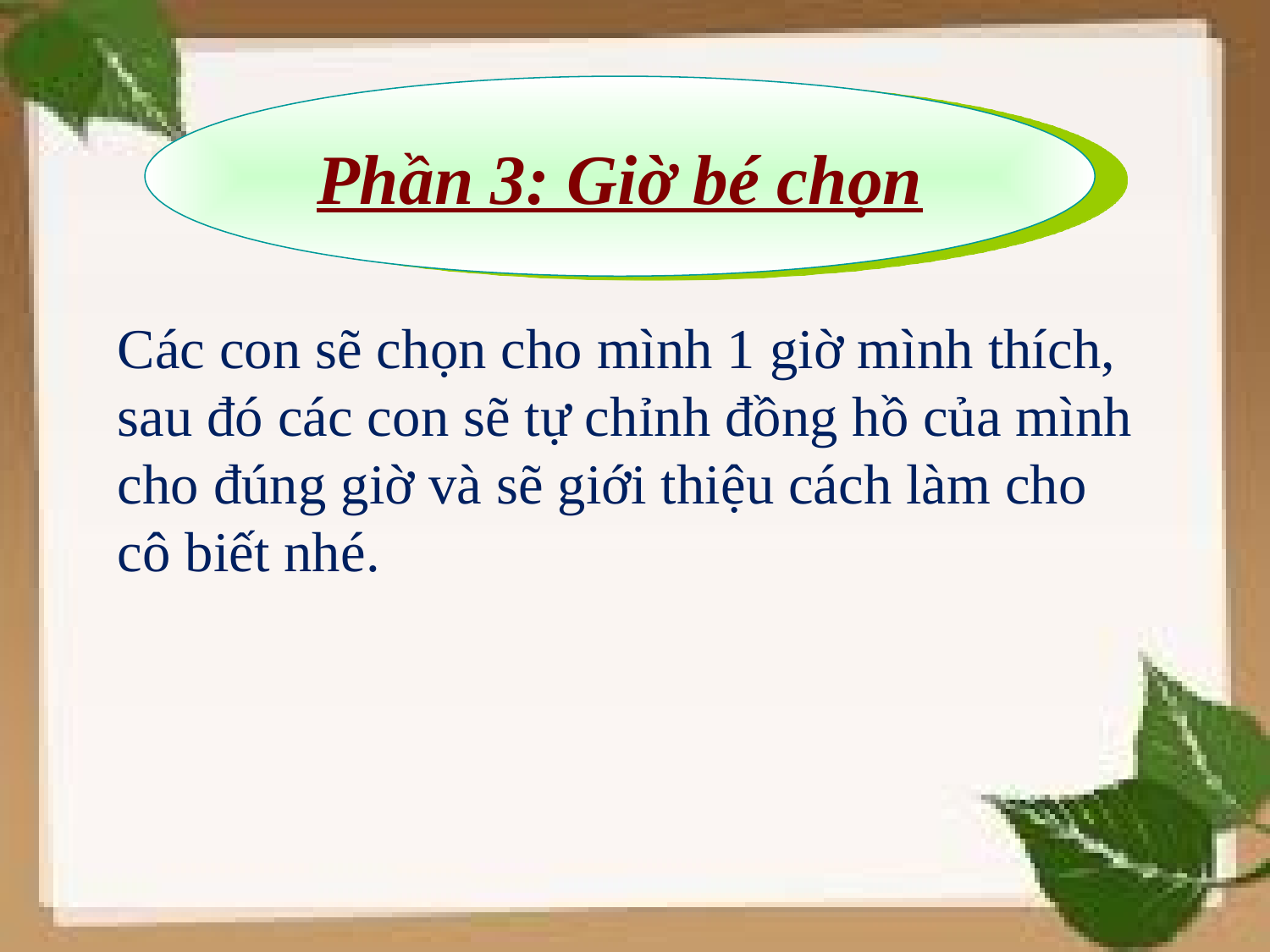

Phần 3: Giờ bé chọn
Các con sẽ chọn cho mình 1 giờ mình thích, sau đó các con sẽ tự chỉnh đồng hồ của mình cho đúng giờ và sẽ giới thiệu cách làm cho cô biết nhé.